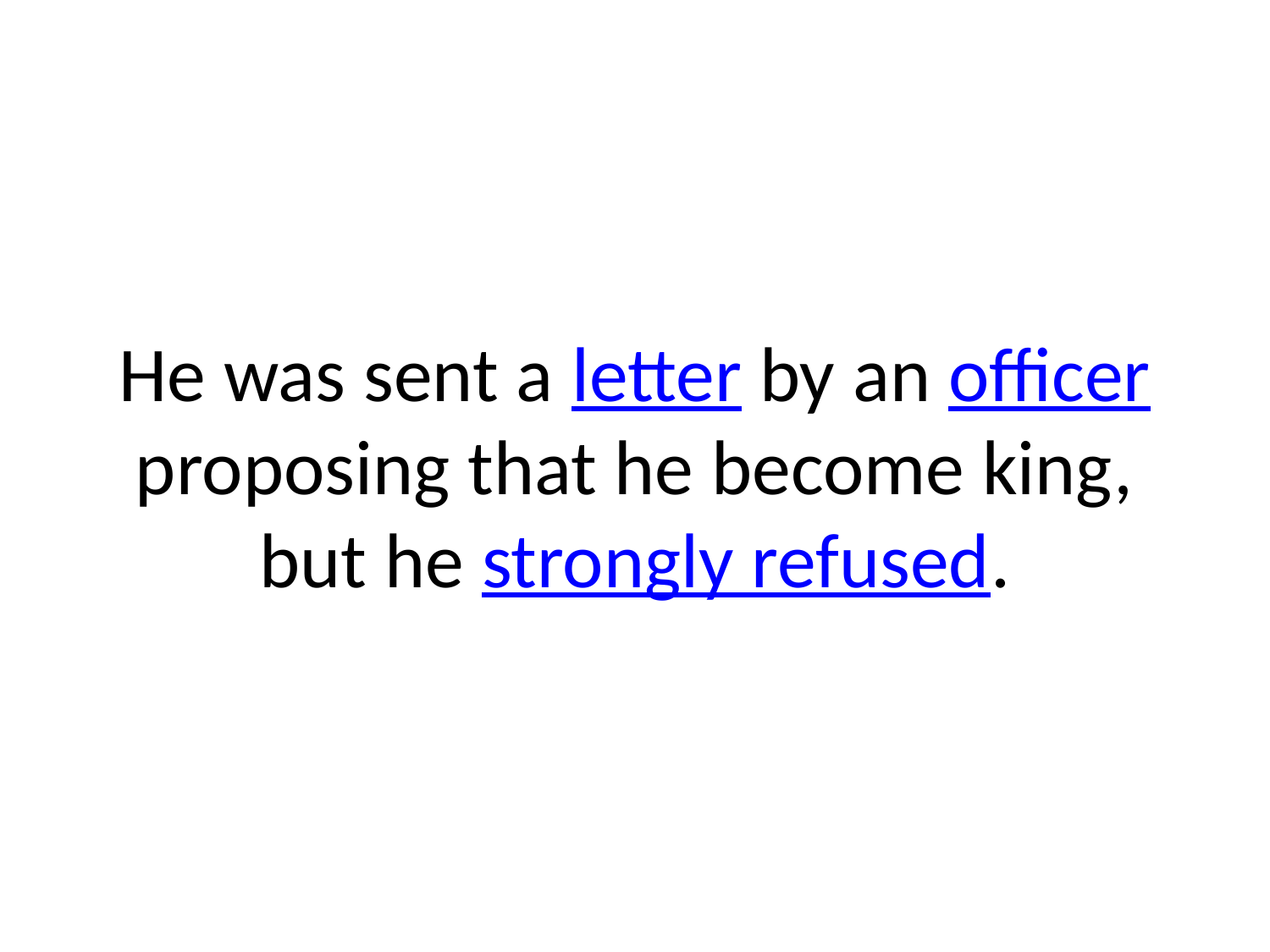

# He was sent a letter by an officer proposing that he become king, but he strongly refused.